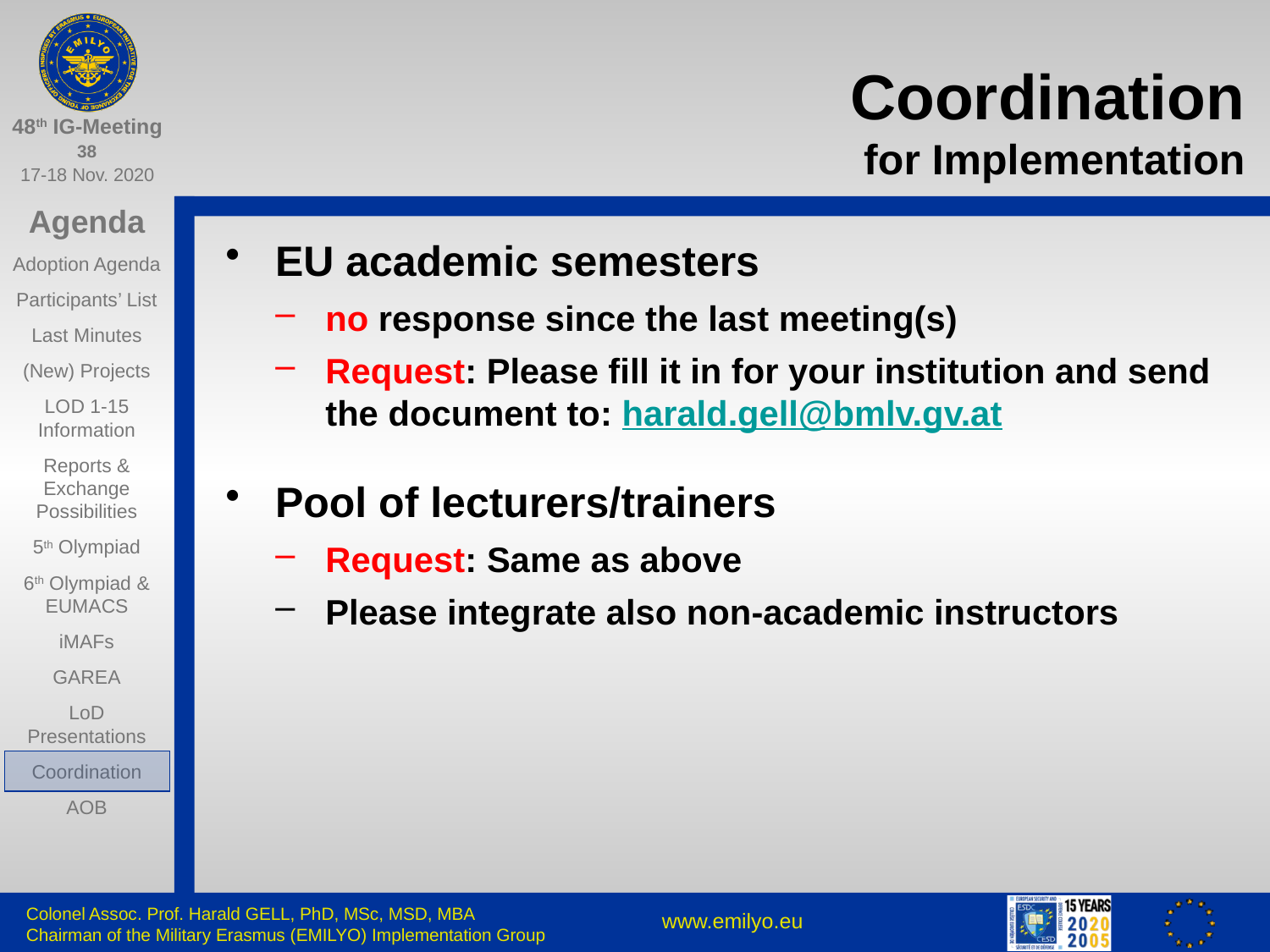

# Coordination for Implementation
EU academic semesters
no response since the last meeting(s)
Request: Please fill it in for your institution and send the document to: harald.gell@bmlv.gv.at
Pool of lecturers/trainers
Request: Same as above
Please integrate also non-academic instructors